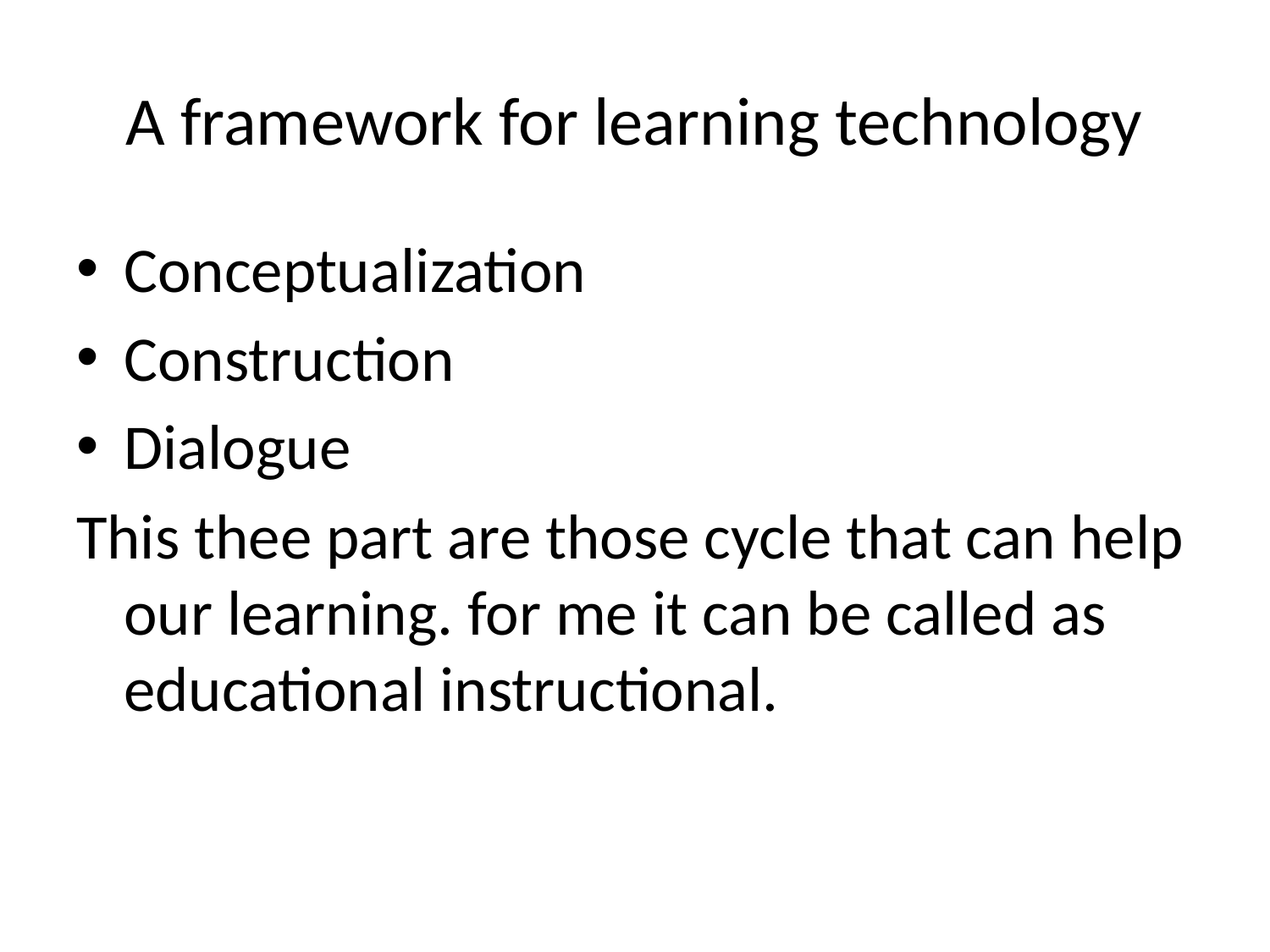

# A framework for learning technology
Conceptualization
Construction
Dialogue
This thee part are those cycle that can help our learning. for me it can be called as educational instructional.